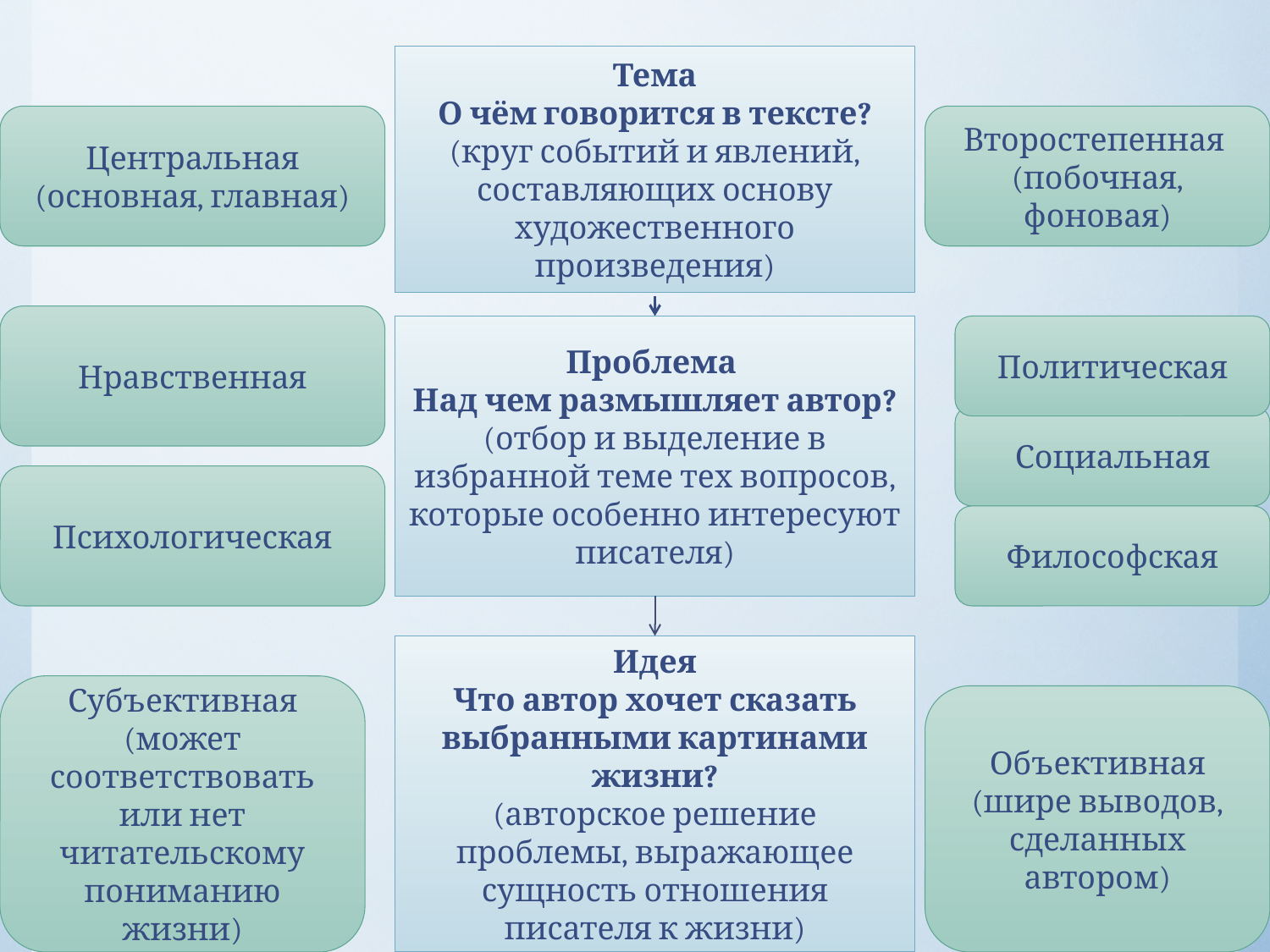

Тема
О чём говорится в тексте?
(круг событий и явлений, составляющих основу художественного произведения)
Центральная (основная, главная)
Второстепенная
(побочная, фоновая)
Нравственная
Проблема
Над чем размышляет автор?
(отбор и выделение в избранной теме тех вопросов, которые особенно интересуют писателя)
Политическая
Социальная
Психологическая
Философская
Идея
Что автор хочет сказать выбранными картинами жизни?
(авторское решение проблемы, выражающее сущность отношения писателя к жизни)
Субъективная
(может соответствовать или нет читательскому пониманию жизни)
Объективная
(шире выводов, сделанных автором)